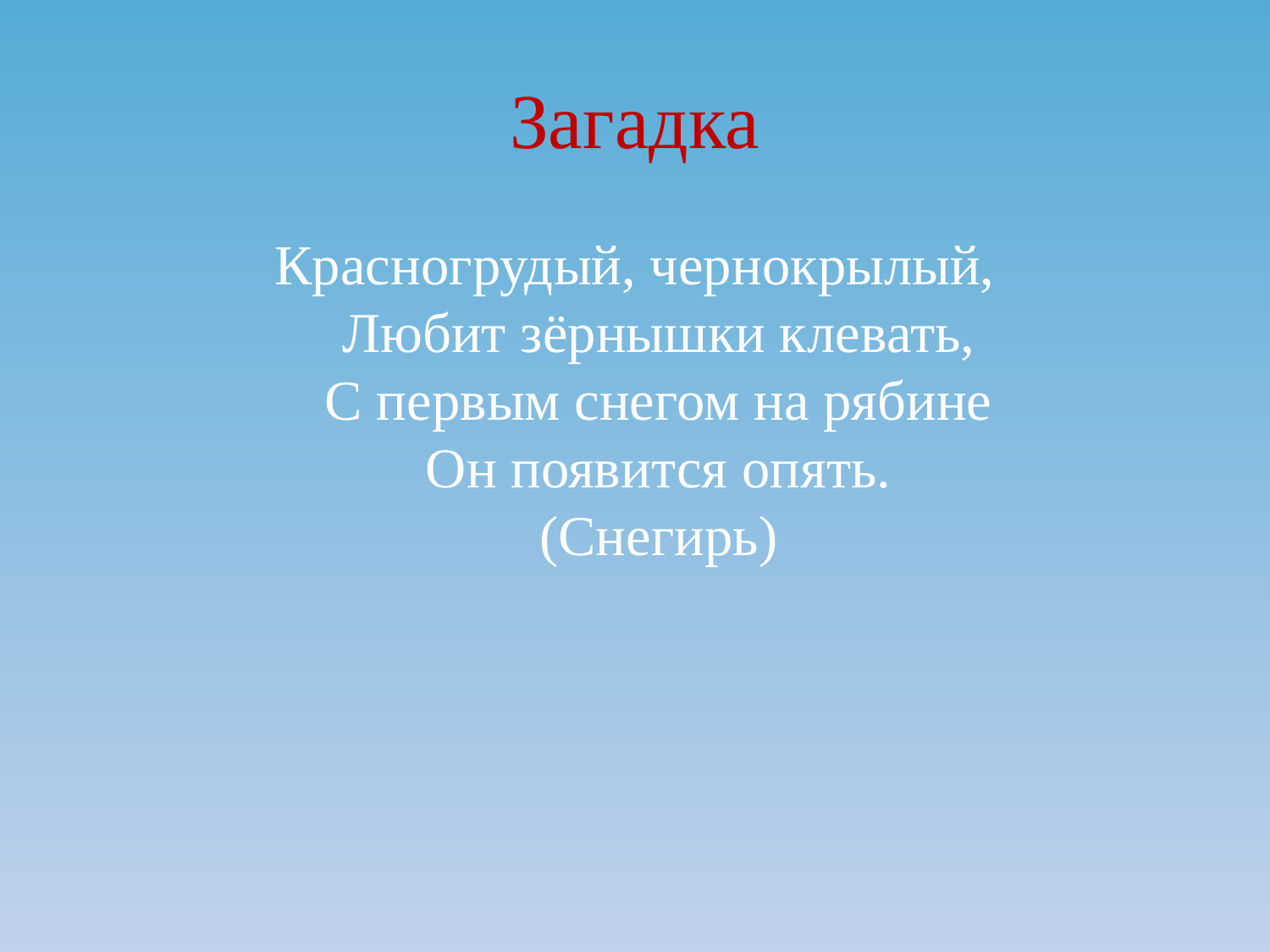

# Загадка
Красногрудый, чернокрылый,
Любит зёрнышки клевать,
С первым снегом на рябине
Он появится опять.
(Снегирь)